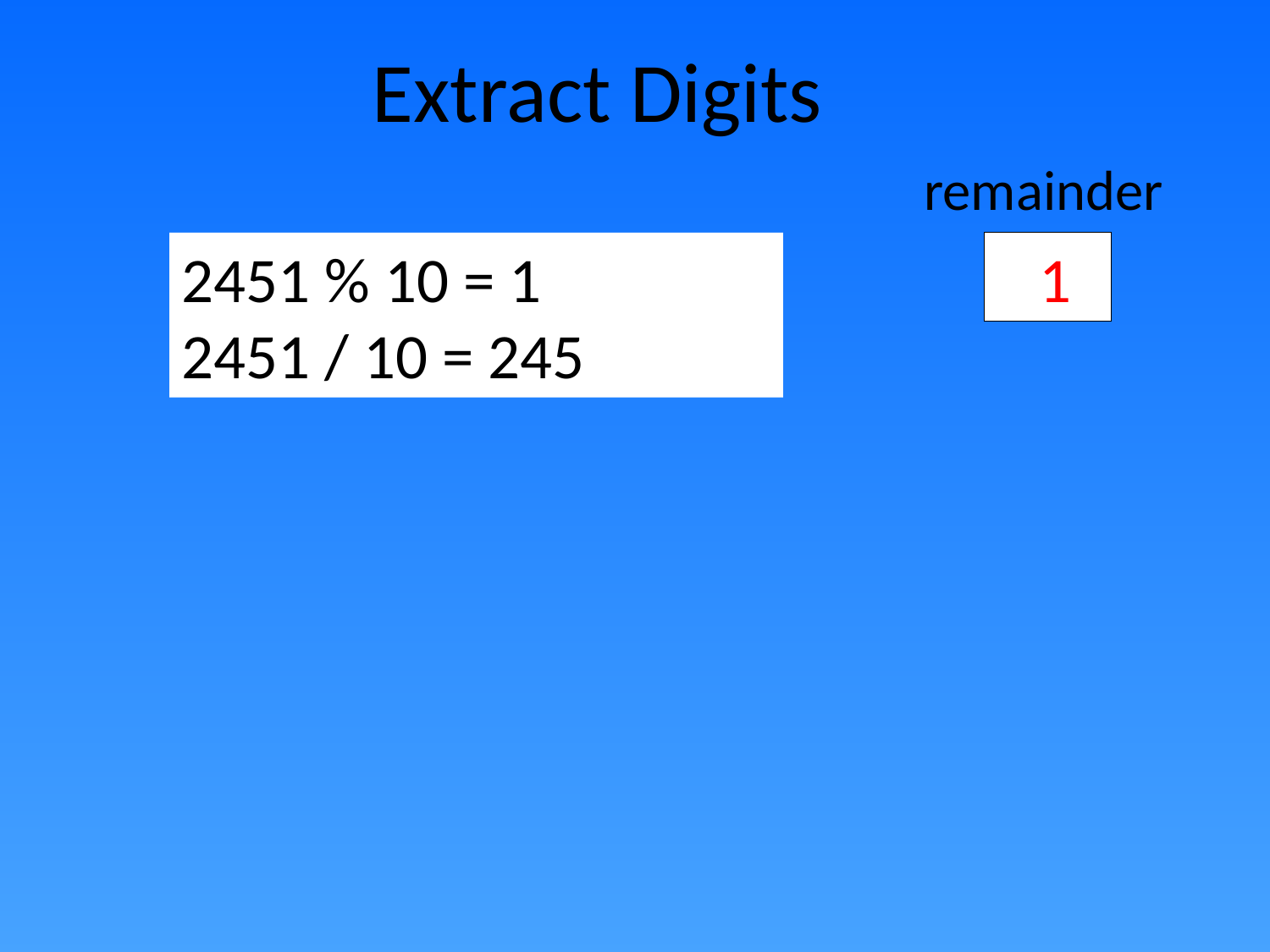

Extract Digits
remainder
2451 % 10 = 1
2451 / 10 = 245
 1